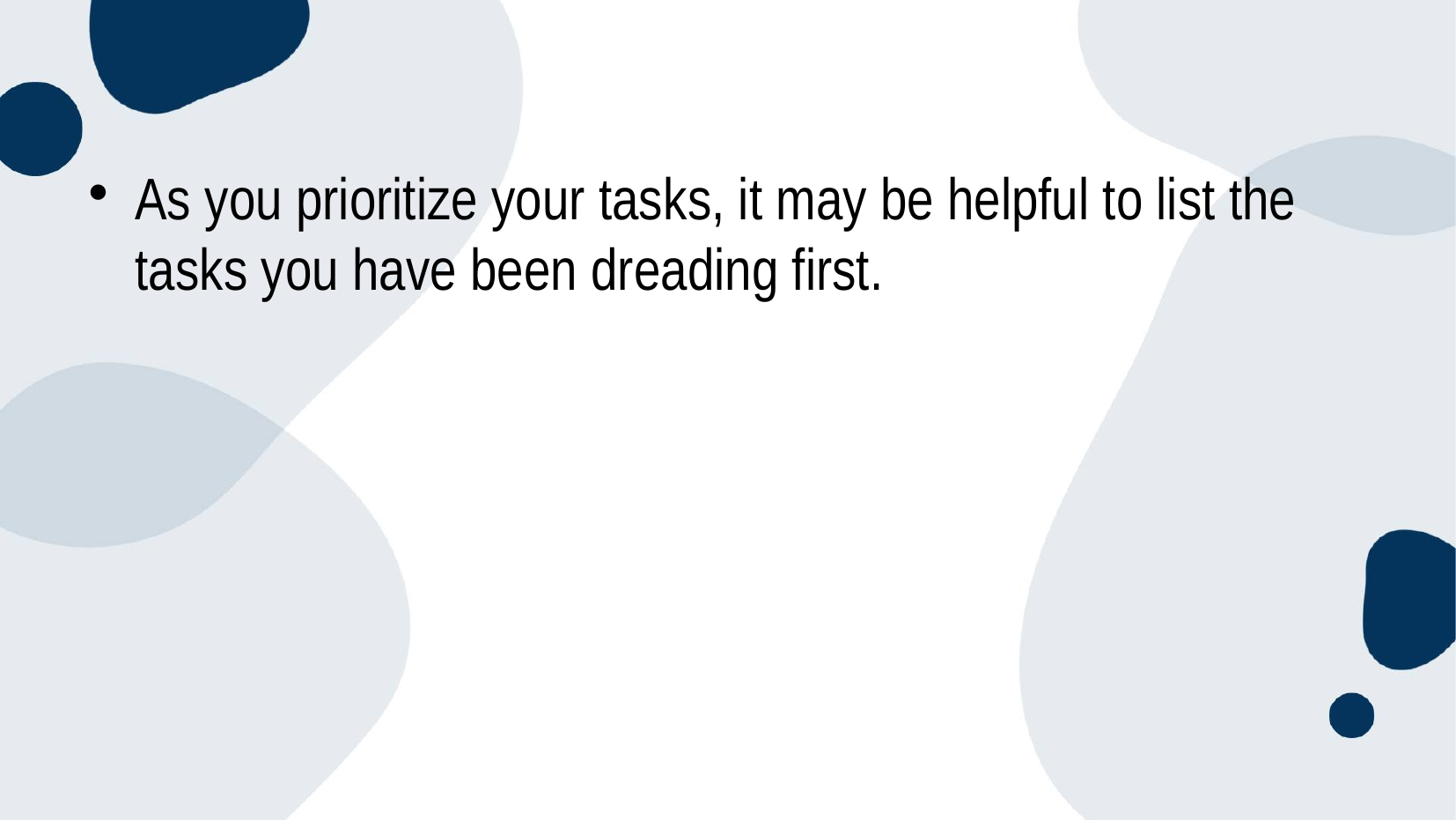

As you prioritize your tasks, it may be helpful to list the tasks you have been dreading first.